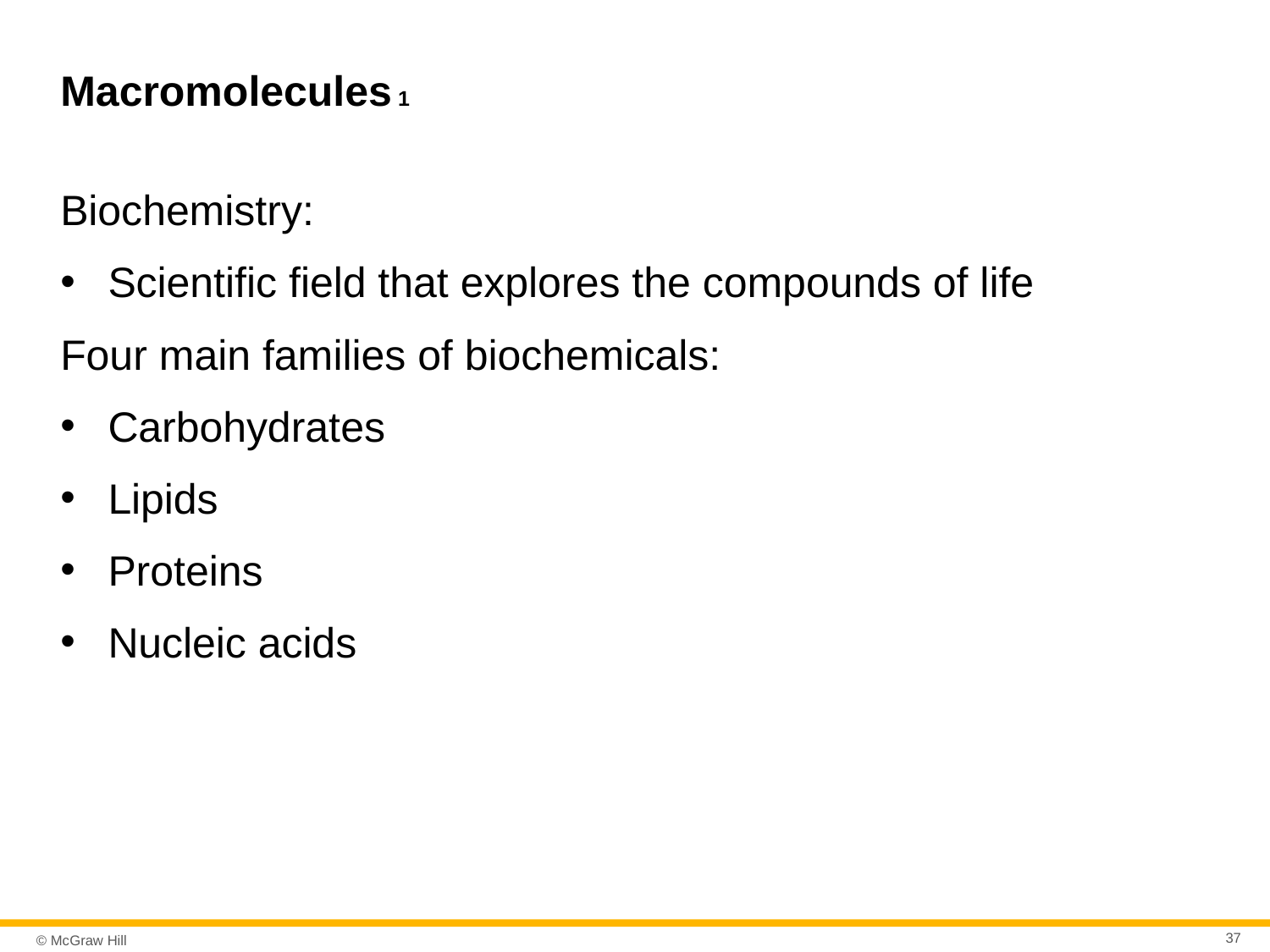

# Macromolecules 1
Biochemistry:
Scientific field that explores the compounds of life
Four main families of biochemicals:
Carbohydrates
Lipids
Proteins
Nucleic acids